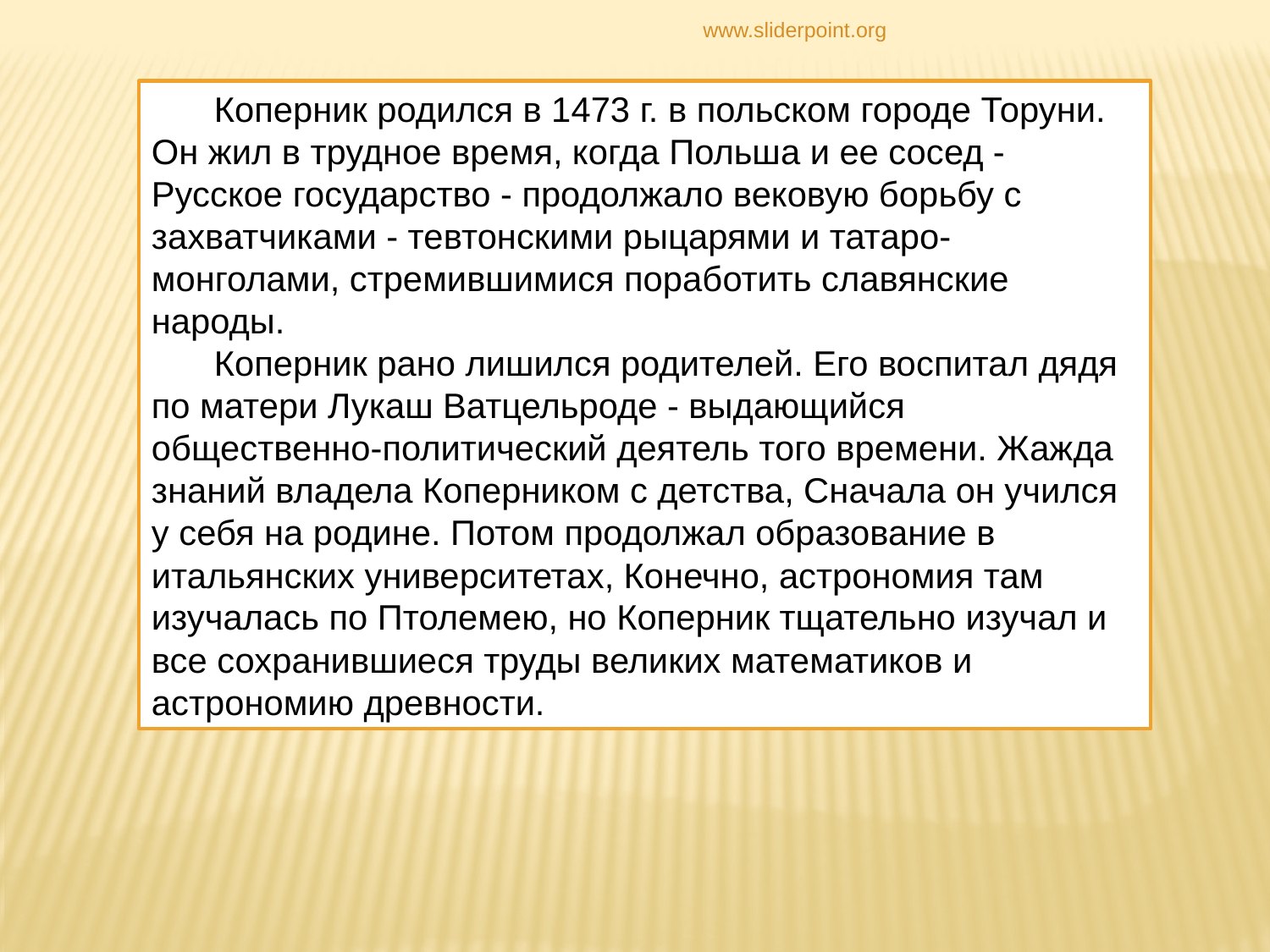

www.sliderpoint.org
Коперник родился в 1473 г. в польском городе Торуни. Он жил в трудное время, когда Польша и ее сосед - Русское государство - продолжало вековую борьбу с захватчиками - тевтонскими рыцарями и татаро-монголами, стремившимися поработить славянские народы.
Коперник рано лишился родителей. Его воспитал дядя по матери Лукаш Ватцельроде - выдающийся общественно-политический деятель того времени. Жажда знаний владела Коперником с детства, Сначала он учился у себя на родине. Потом продолжал образование в итальянских университетах, Конечно, астрономия там изучалась по Птолемею, но Коперник тщательно изучал и все сохранившиеся труды великих математиков и астрономию древности.